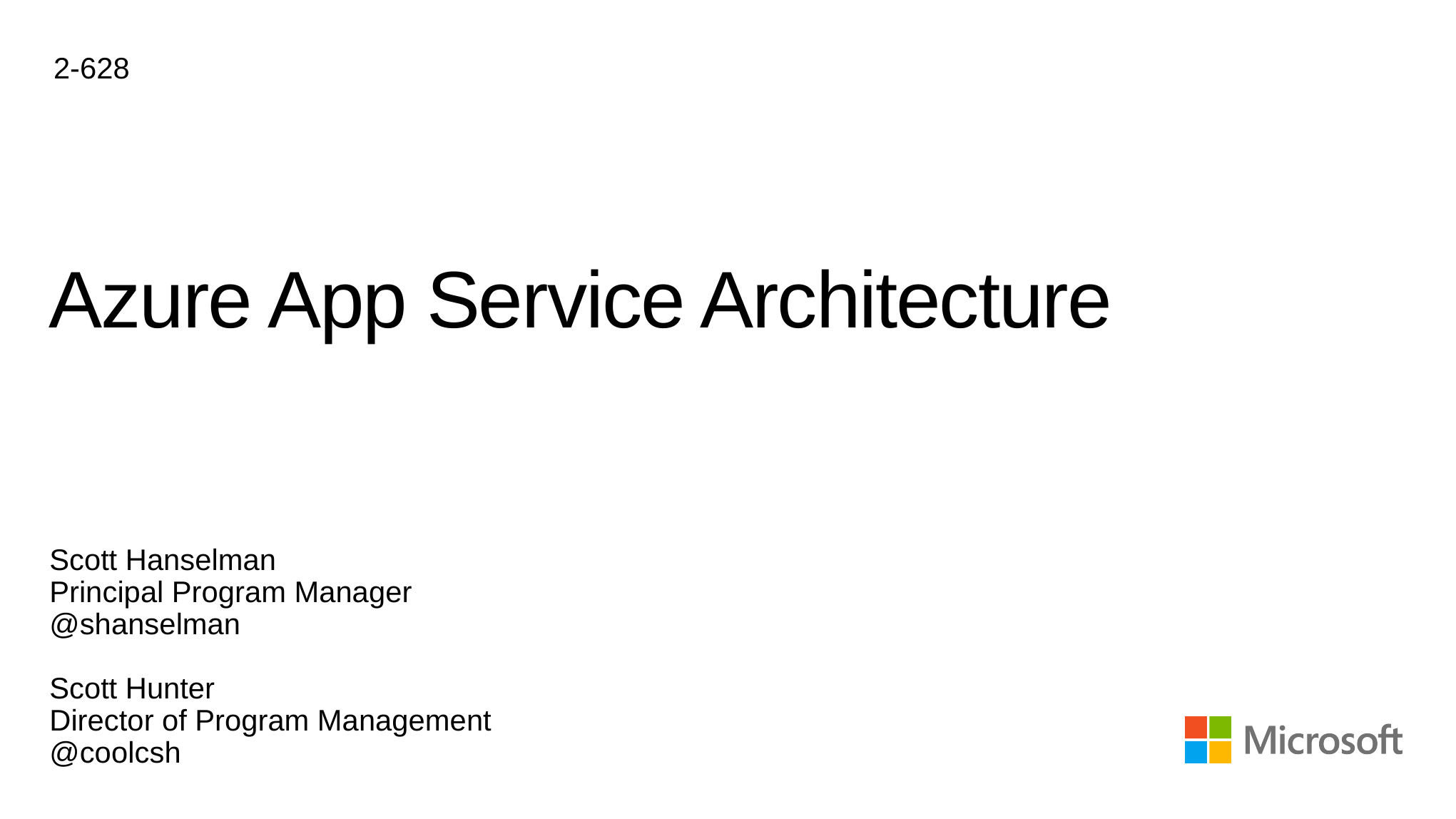

2-628
# Azure App Service Architecture
Scott Hanselman
Principal Program Manager
@shanselman

Scott Hunter
Director of Program Management
@coolcsh